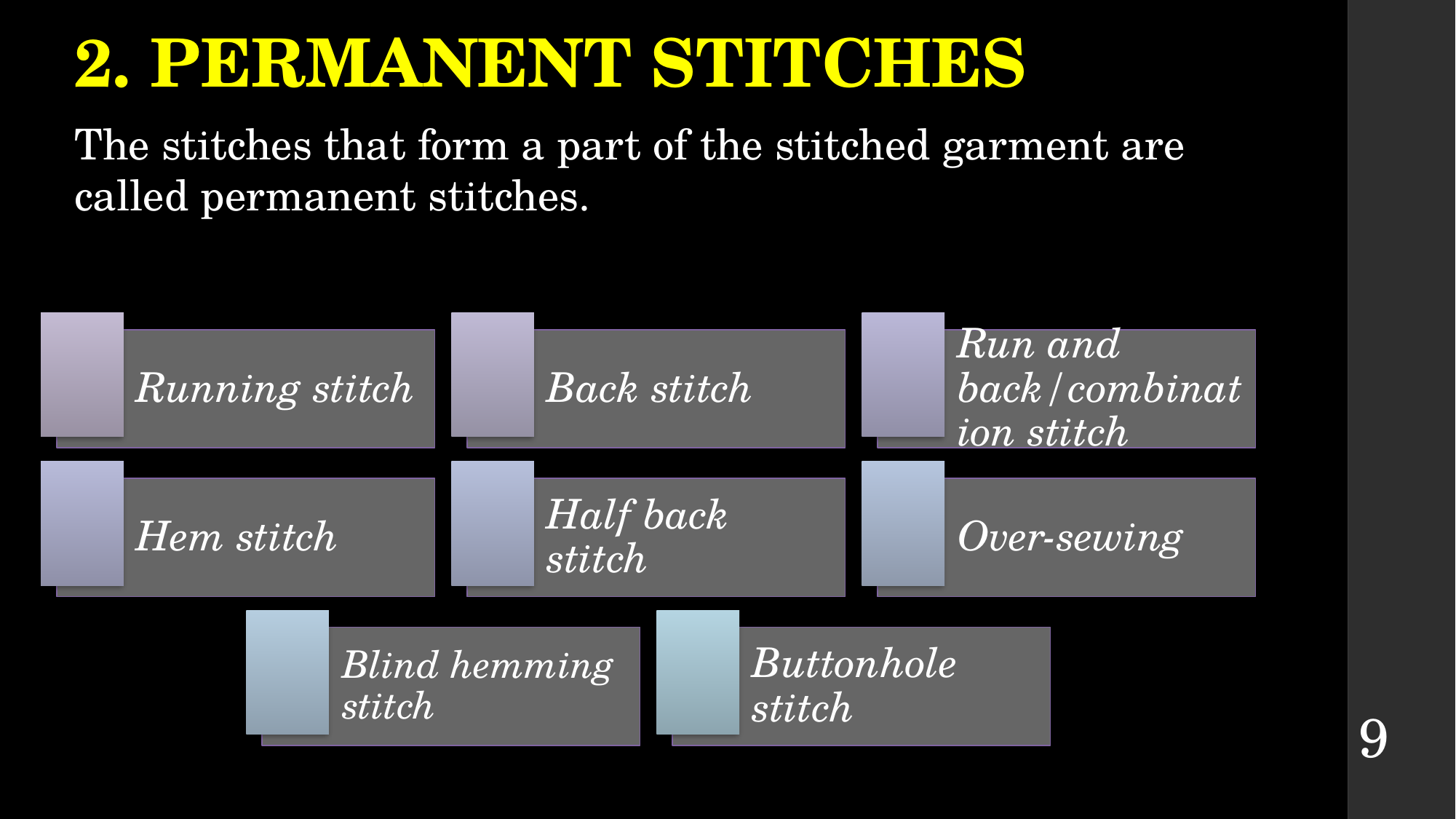

# 2. PERMANENT STITCHES
The stitches that form a part of the stitched garment are called permanent stitches.
Running stitch
Back stitch
Run and back/combination stitch
Hem stitch
Half back stitch
Over-sewing
Blind hemming stitch
Buttonhole stitch
9